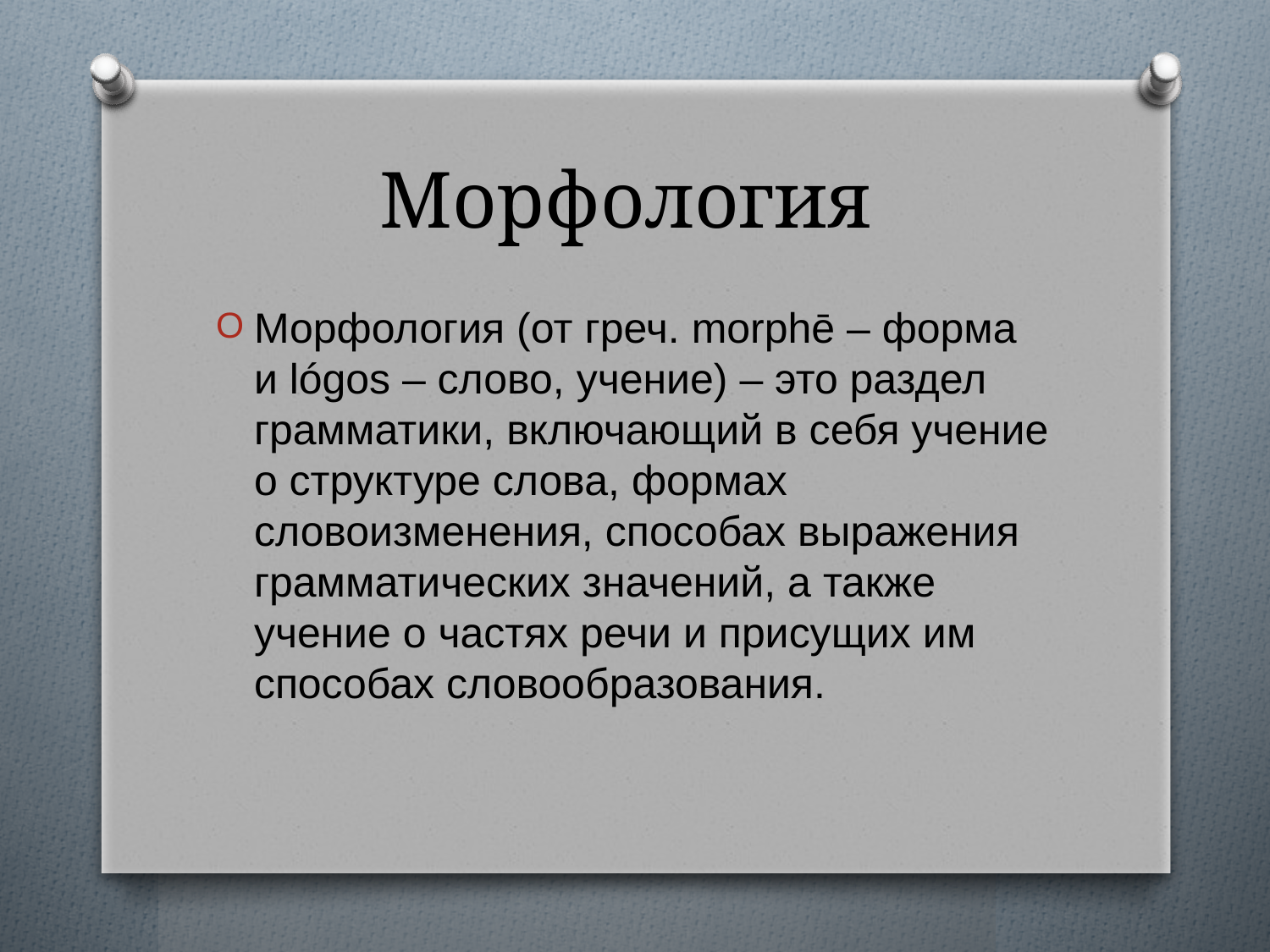

# Морфология
Морфология (от греч. morphē – форма и lógos – слово, учение) – это раздел грамматики, включающий в себя учение о структуре слова, формах словоизменения, способах выражения грамматических значений, а также учение о частях речи и присущих им способах словообразования.